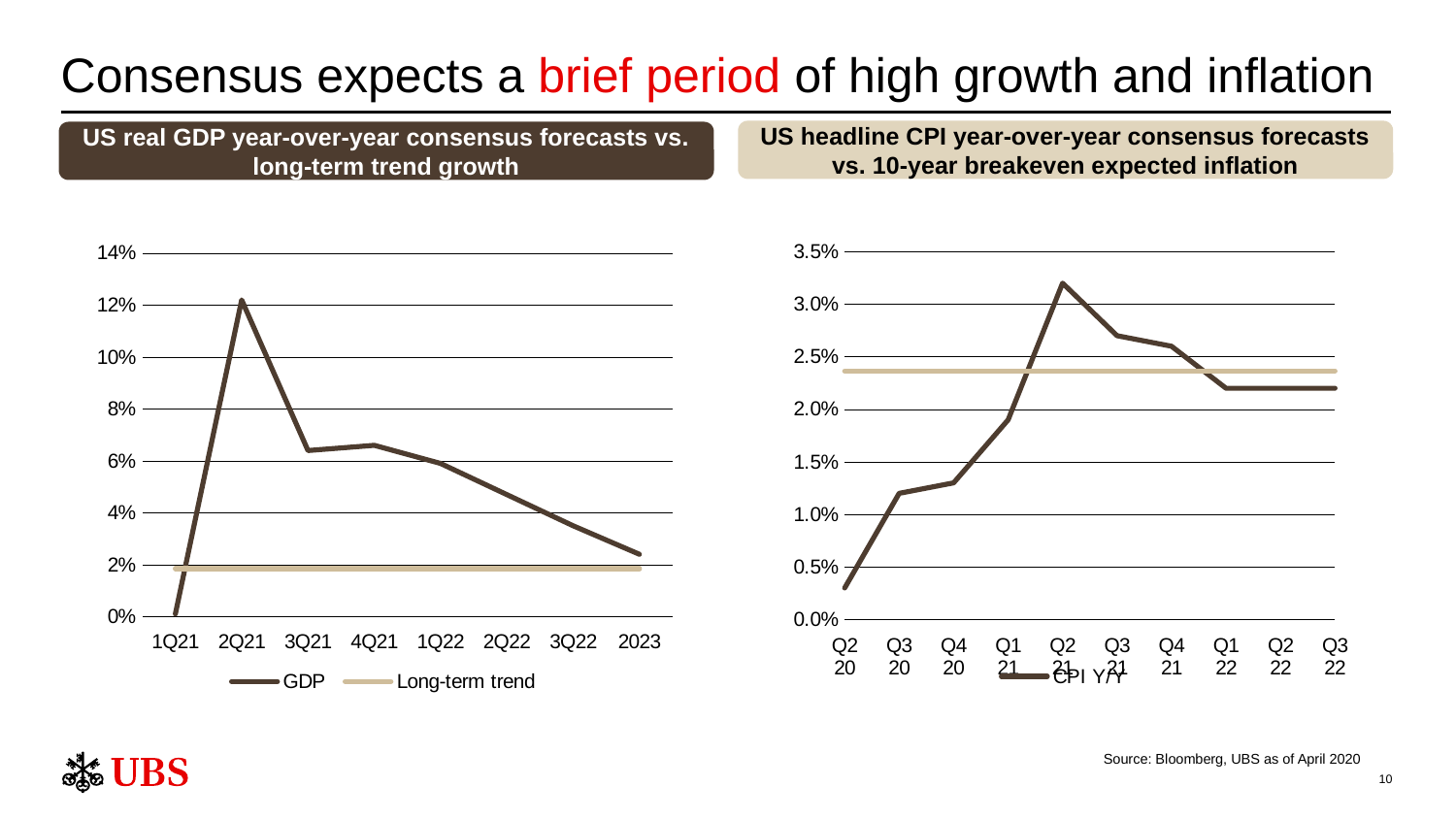

# Consensus expects a brief period of high growth and inflation
US headline CPI year-over-year consensus forecasts vs. 10-year breakeven expected inflation
US real GDP year-over-year consensus forecasts vs. long-term trend growth

### Chart

| Category | GDP | Long-term trend |
|---|---|---|
| 1Q21 | 0.001 | 0.0185 |
| 2Q21 | 0.122 | 0.0185 |
| 3Q21 | 0.064 | 0.0185 |
| 4Q21 | 0.066 | 0.0185 |
| 1Q22 | 0.059000000000000004 | 0.0185 |
| 2Q22 | 0.047 | 0.0185 |
| 3Q22 | 0.035 | 0.0185 |
| 2023 | 0.024 | 0.0185 |

### Chart

| Category | CPI Y/Y | 10y Breakeven |
|---|---|---|
| Q2 20 | 0.003 | 0.023643 |
| Q3 20 | 0.012 | 0.023643 |
| Q4 20 | 0.013000000000000001 | 0.023643 |
| Q1 21 | 0.019 | 0.023643 |
| Q2 21 | 0.032 | 0.023643 |
| Q3 21 | 0.027000000000000003 | 0.023643 |
| Q4 21 | 0.026000000000000002 | 0.023643 |
| Q1 22 | 0.022000000000000002 | 0.023643 |
| Q2 22 | 0.022000000000000002 | 0.023643 |
| Q3 22 | 0.022000000000000002 | 0.023643 |
Source: Bloomberg, UBS as of April 2020